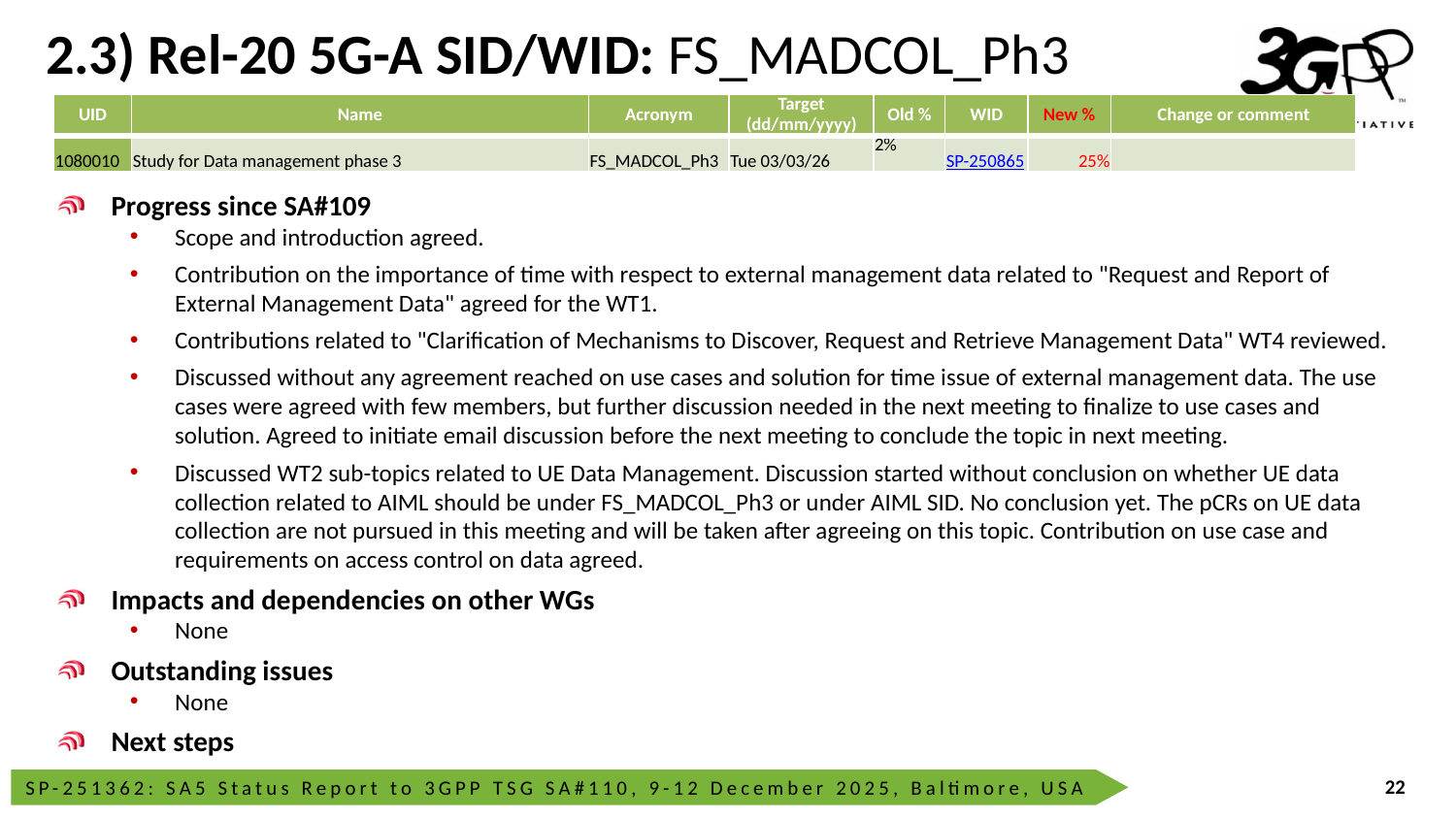

# 2.3) Rel-20 5G-A SID/WID: FS_MADCOL_Ph3

| UID | Name | Acronym | Target (dd/mm/yyyy) | Old % | WID | New % | Change or comment |
| --- | --- | --- | --- | --- | --- | --- | --- |
| 1080010 | Study for Data management phase 3 | FS\_MADCOL\_Ph3 | Tue 03/03/26 | 2% | SP-250865 | 25% |  |
Progress since SA#109
Scope and introduction agreed.
Contribution on the importance of time with respect to external management data related to "Request and Report of External Management Data" agreed for the WT1.
Contributions related to "Clarification of Mechanisms to Discover, Request and Retrieve Management Data" WT4 reviewed.
Discussed without any agreement reached on use cases and solution for time issue of external management data. The use cases were agreed with few members, but further discussion needed in the next meeting to finalize to use cases and solution. Agreed to initiate email discussion before the next meeting to conclude the topic in next meeting.
Discussed WT2 sub-topics related to UE Data Management. Discussion started without conclusion on whether UE data collection related to AIML should be under FS_MADCOL_Ph3 or under AIML SID. No conclusion yet. The pCRs on UE data collection are not pursued in this meeting and will be taken after agreeing on this topic. Contribution on use case and requirements on access control on data agreed.
Impacts and dependencies on other WGs
None
Outstanding issues
None
Next steps